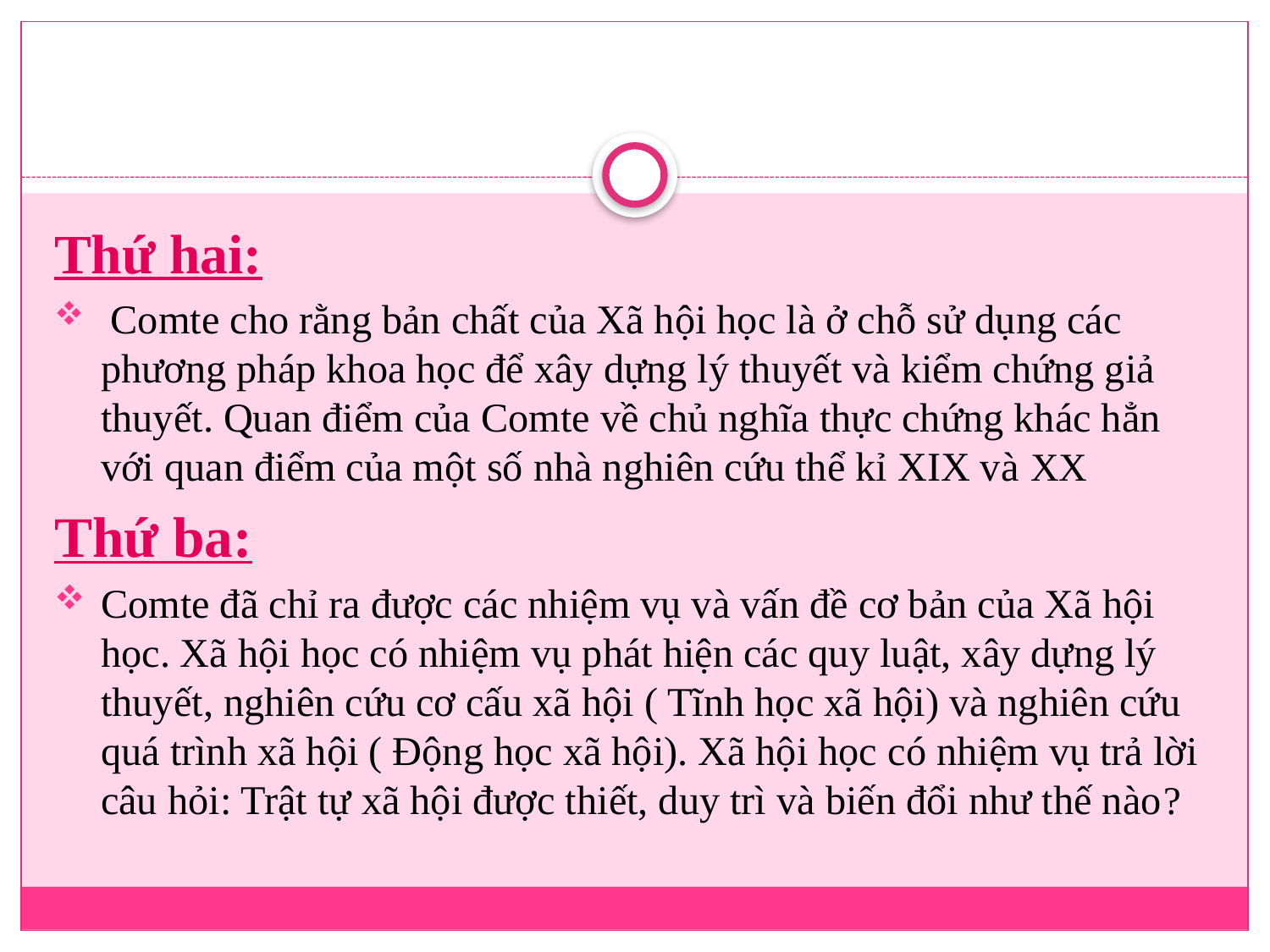

#
Thứ hai:
 Comte cho rằng bản chất của Xã hội học là ở chỗ sử dụng các phương pháp khoa học để xây dựng lý thuyết và kiểm chứng giả thuyết. Quan điểm của Comte về chủ nghĩa thực chứng khác hẳn với quan điểm của một số nhà nghiên cứu thể kỉ XIX và XX
Thứ ba:
Comte đã chỉ ra được các nhiệm vụ và vấn đề cơ bản của Xã hội học. Xã hội học có nhiệm vụ phát hiện các quy luật, xây dựng lý thuyết, nghiên cứu cơ cấu xã hội ( Tĩnh học xã hội) và nghiên cứu quá trình xã hội ( Động học xã hội). Xã hội học có nhiệm vụ trả lời câu hỏi: Trật tự xã hội được thiết, duy trì và biến đổi như thế nào?